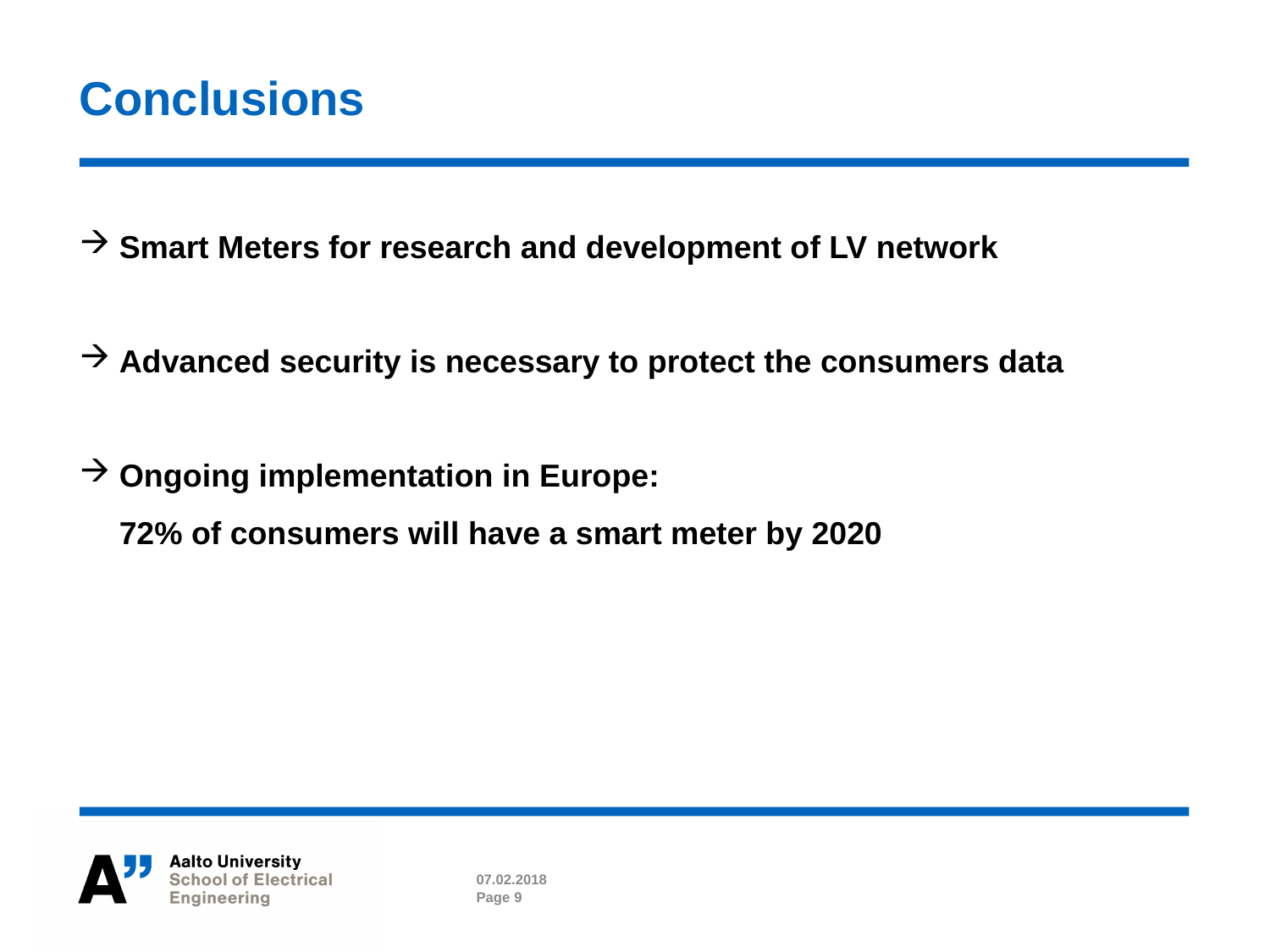

# Conclusions
Smart Meters for research and development of LV network

Advanced security is necessary to protect the consumers data

Ongoing implementation in Europe:
72% of consumers will have a smart meter by 2020

07.02.2018
Page 9